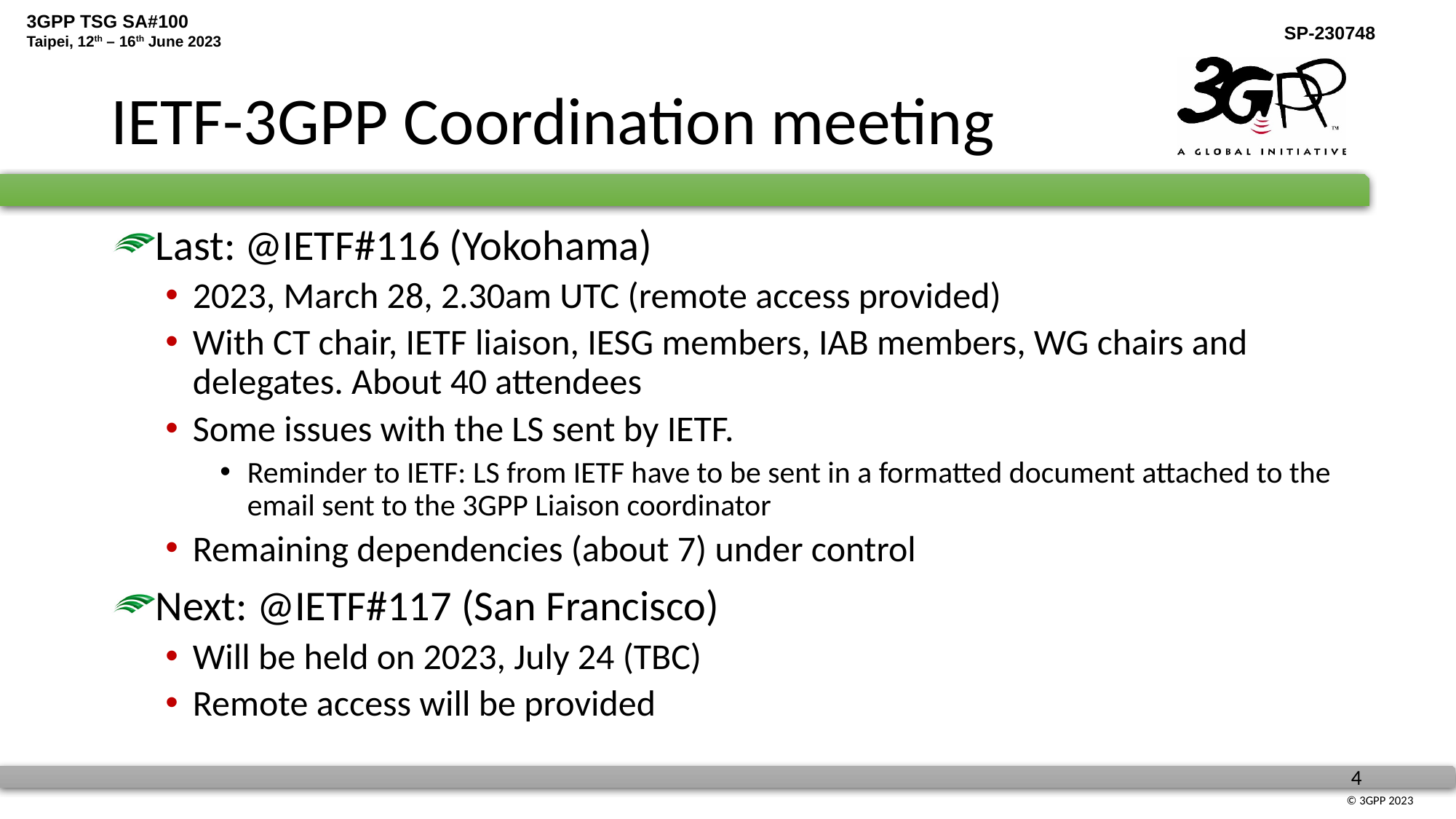

# IETF-3GPP Coordination meeting
Last: @IETF#116 (Yokohama)
2023, March 28, 2.30am UTC (remote access provided)
With CT chair, IETF liaison, IESG members, IAB members, WG chairs and delegates. About 40 attendees
Some issues with the LS sent by IETF.
Reminder to IETF: LS from IETF have to be sent in a formatted document attached to the email sent to the 3GPP Liaison coordinator
Remaining dependencies (about 7) under control
Next: @IETF#117 (San Francisco)
Will be held on 2023, July 24 (TBC)
Remote access will be provided